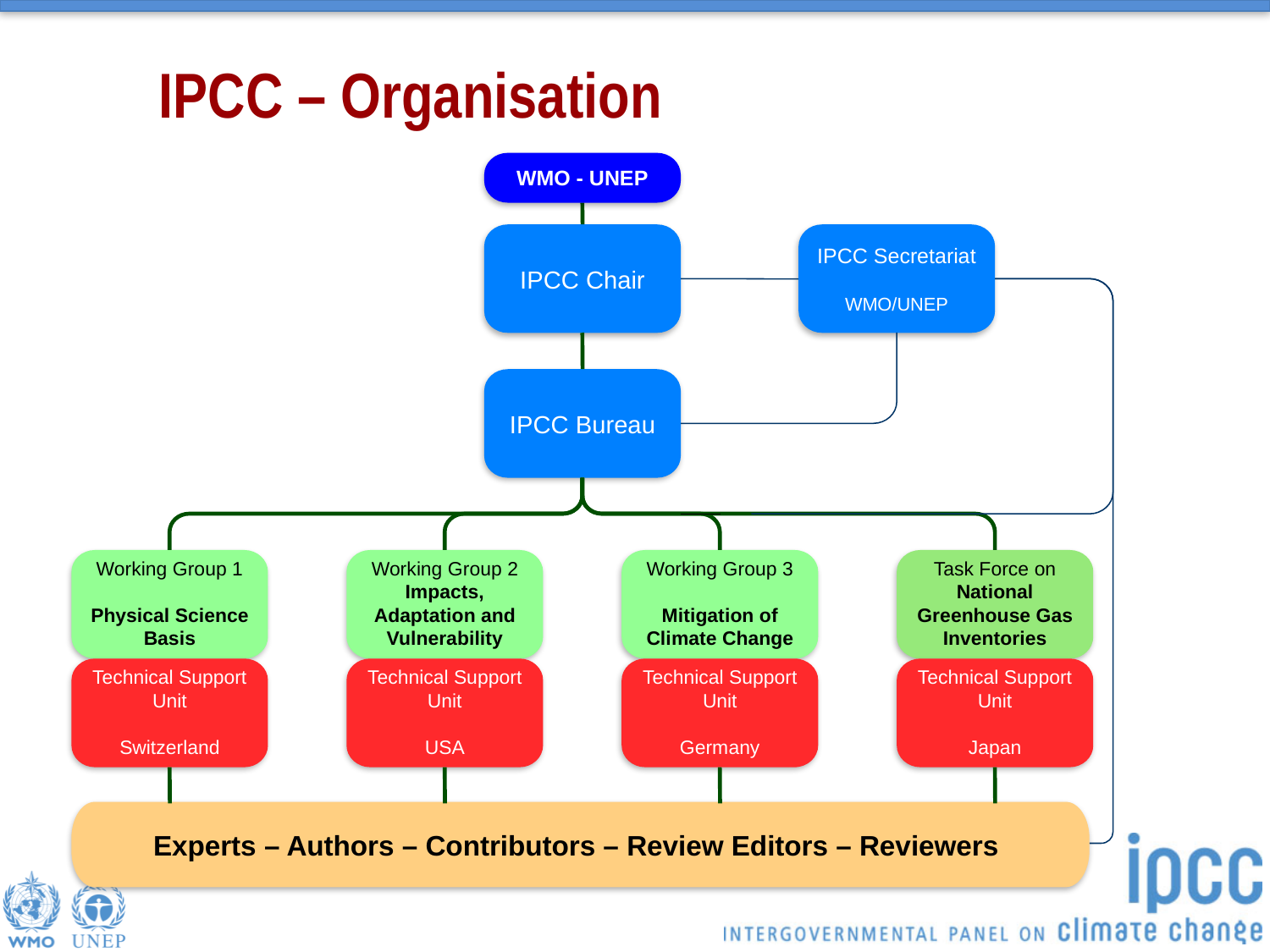

# IPCC – Organisation
WMO - UNEP

IPCC Chair
IPCC Secretariat

WMO/UNEP

IPCC Bureau

Working Group 1

Physical Science Basis
Working Group 2
Impacts, Adaptation and Vulnerability
Working Group 3

Mitigation of Climate Change
Task Force on National Greenhouse Gas Inventories
Technical Support Unit

Switzerland
Technical Support Unit

USA
Technical Support Unit

Germany
Technical Support Unit

Japan

Experts – Authors – Contributors – Review Editors – Reviewers